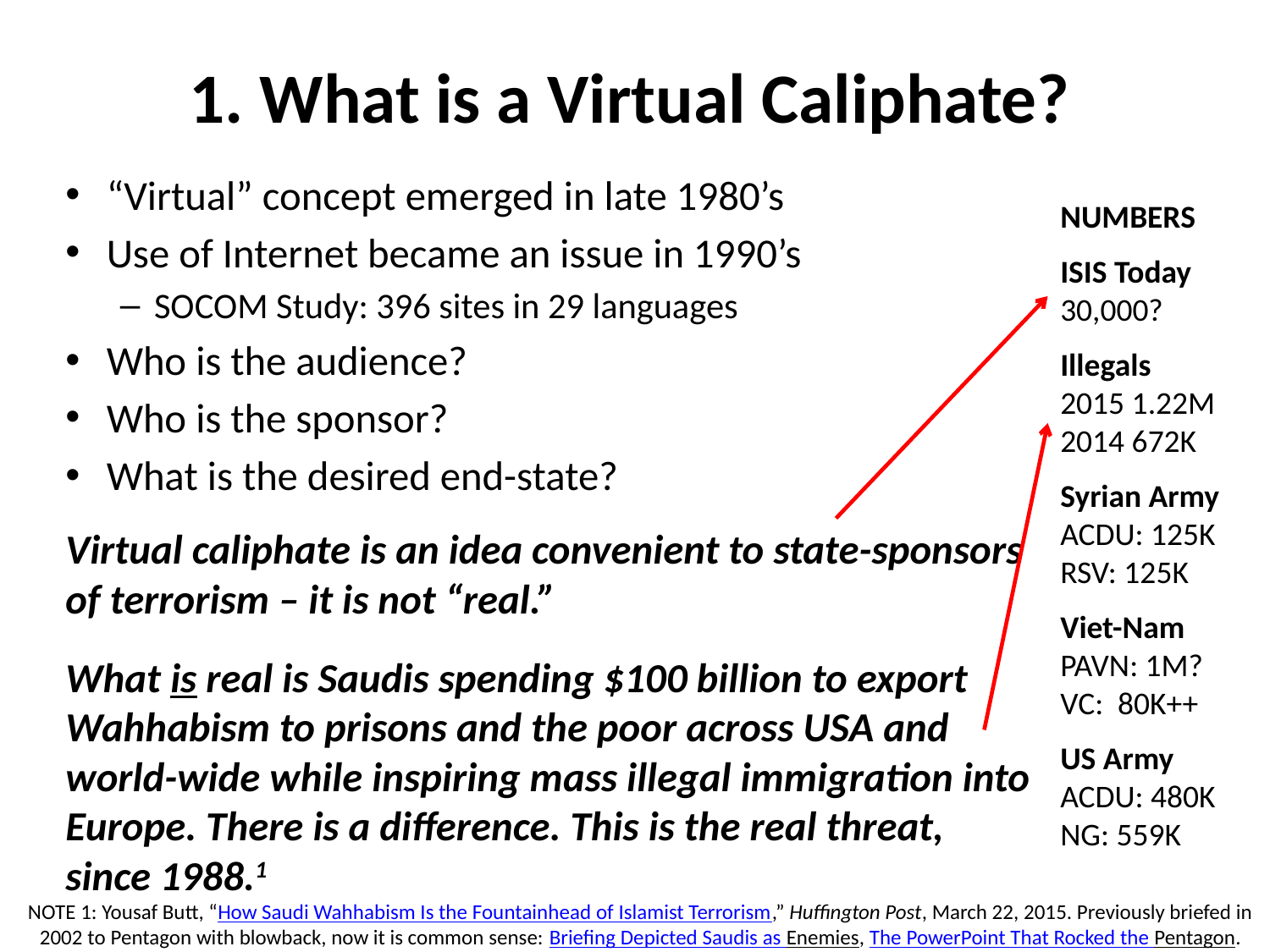

# 1. What is a Virtual Caliphate?
“Virtual” concept emerged in late 1980’s
Use of Internet became an issue in 1990’s
SOCOM Study: 396 sites in 29 languages
Who is the audience?
Who is the sponsor?
What is the desired end-state?

Virtual caliphate is an idea convenient to state-sponsors of terrorism – it is not “real.”

What is real is Saudis spending $100 billion to export Wahhabism to prisons and the poor across USA and world-wide while inspiring mass illegal immigration into Europe. There is a difference. This is the real threat, since 1988.1

NUMBERS

ISIS Today
30,000?

Illegals
2015 1.22M
2014 672K

Syrian Army
ACDU: 125K
RSV: 125K

Viet-Nam
PAVN: 1M?
VC:  80K++

US Army
ACDU: 480K
NG: 559K
NOTE 1: Yousaf Butt, “How Saudi Wahhabism Is the Fountainhead of Islamist Terrorism,” Huffington Post, March 22, 2015. Previously briefed in 2002 to Pentagon with blowback, now it is common sense: Briefing Depicted Saudis as Enemies, The PowerPoint That Rocked the Pentagon.